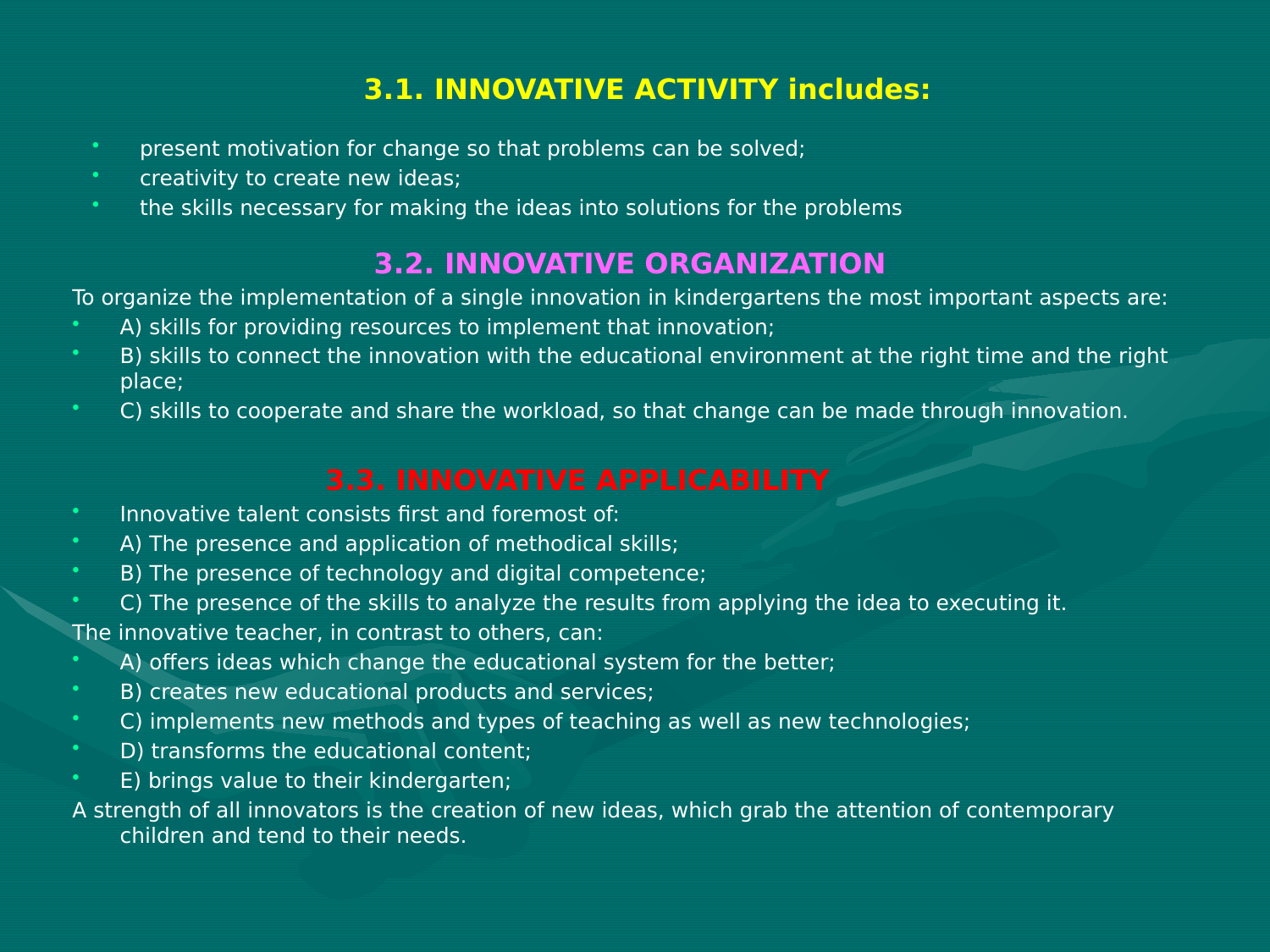

# 3.1. INNOVATIVE ACTIVITY includes:

present motivation for change so that problems can be solved;
creativity to create new ideas;
the skills necessary for making the ideas into solutions for the problems

			3.2. INNOVATIVE ORGANIZATION
To organize the implementation of a single innovation in kindergartens the most important aspects are:
A) skills for providing resources to implement that innovation;
B) skills to connect the innovation with the educational environment at the right time and the right place;
C) skills to cooperate and share the workload, so that change can be made through innovation.

                          3.3. INNOVATIVE APPLICABILITY
Innovative talent consists first and foremost of:
A) The presence and application of methodical skills;
B) The presence of technology and digital competence;
C) The presence of the skills to analyze the results from applying the idea to executing it.
The innovative teacher, in contrast to others, can:
A) offers ideas which change the educational system for the better;
B) creates new educational products and services;
C) implements new methods and types of teaching as well as new technologies;
D) transforms the educational content;
E) brings value to their kindergarten;
A strength of all innovators is the creation of new ideas, which grab the attention of contemporary children and tend to their needs.